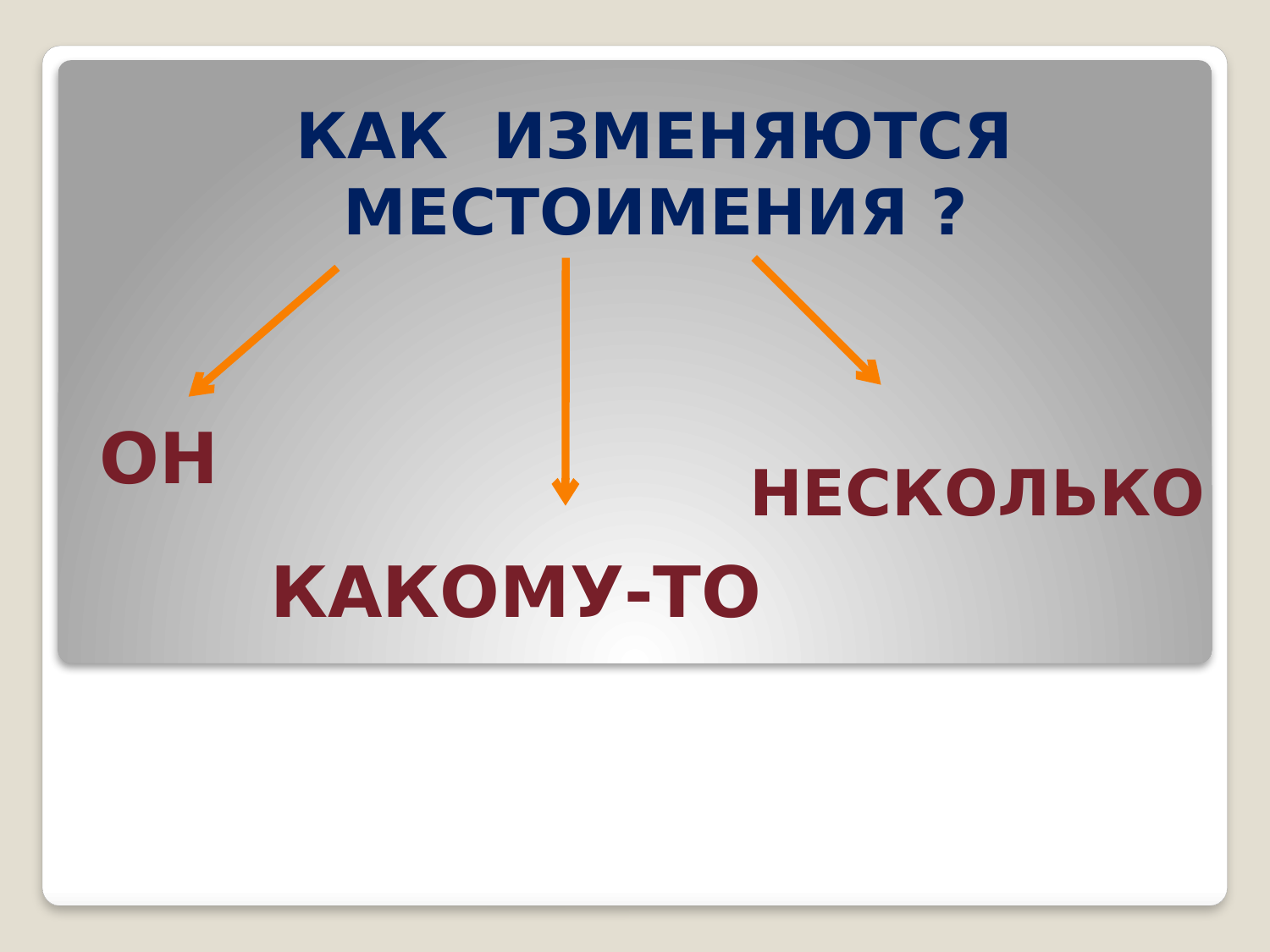

# КАК  ИЗМЕНЯЮТСЯ  МЕСТОИМЕНИЯ ?
ОН
НЕСКОЛЬКО

КАКОМУ-ТО